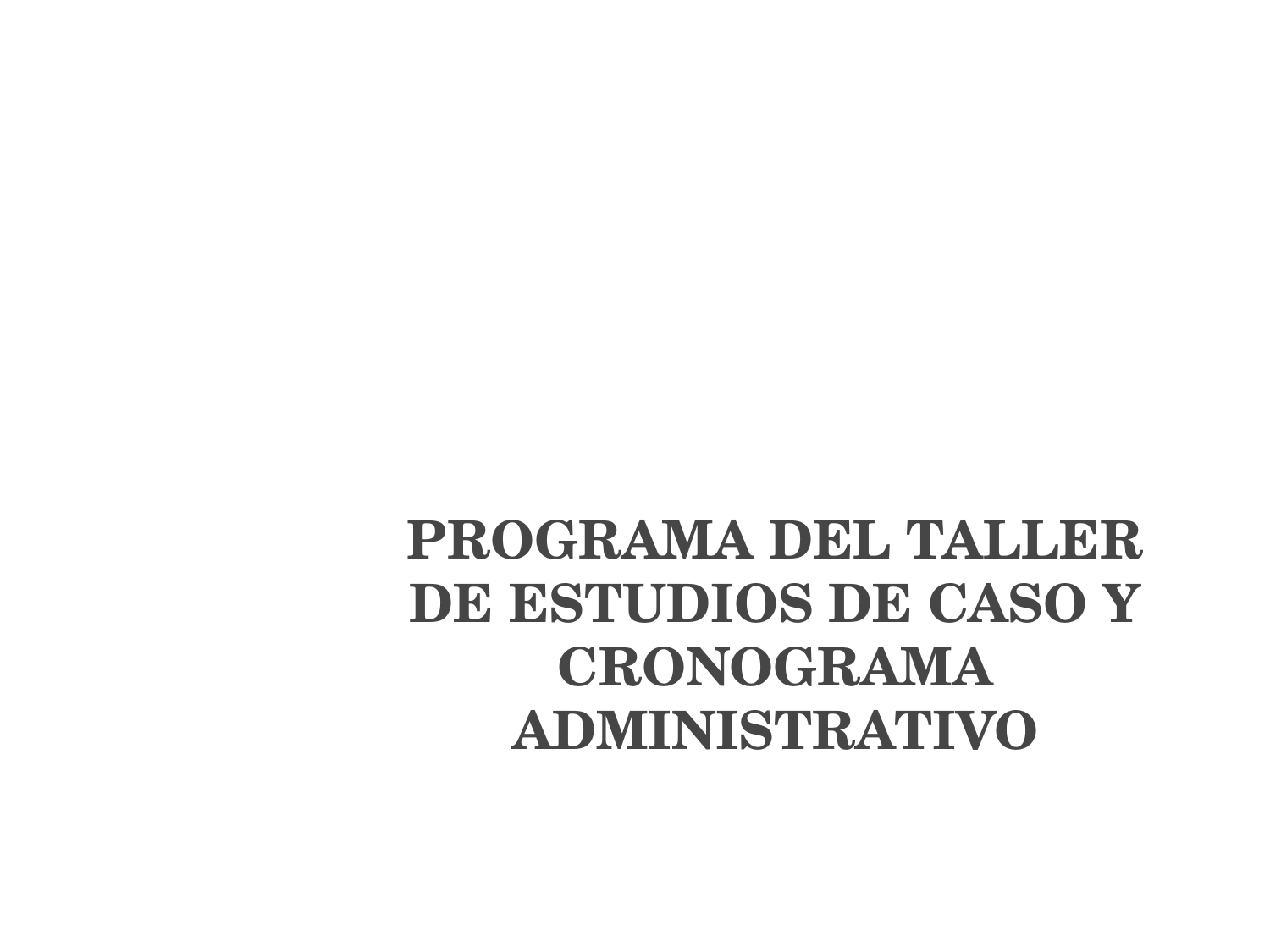

# Programa del taller de estudios de caso y cronograma administrativo